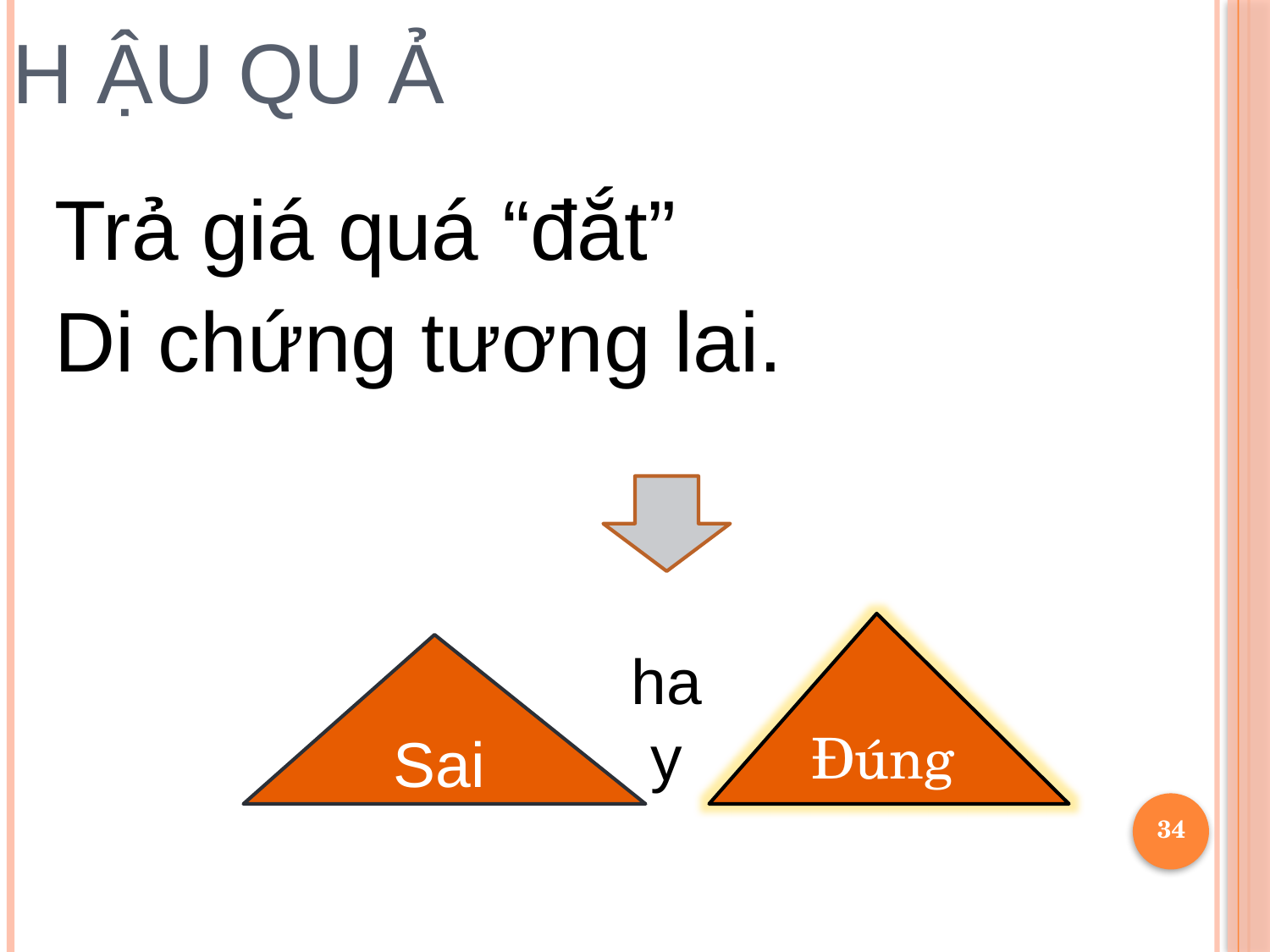

# h ậu qu ả
Trả giá quá “đắt”
Di chứng tương lai.

Đúng
Sai
hay
34